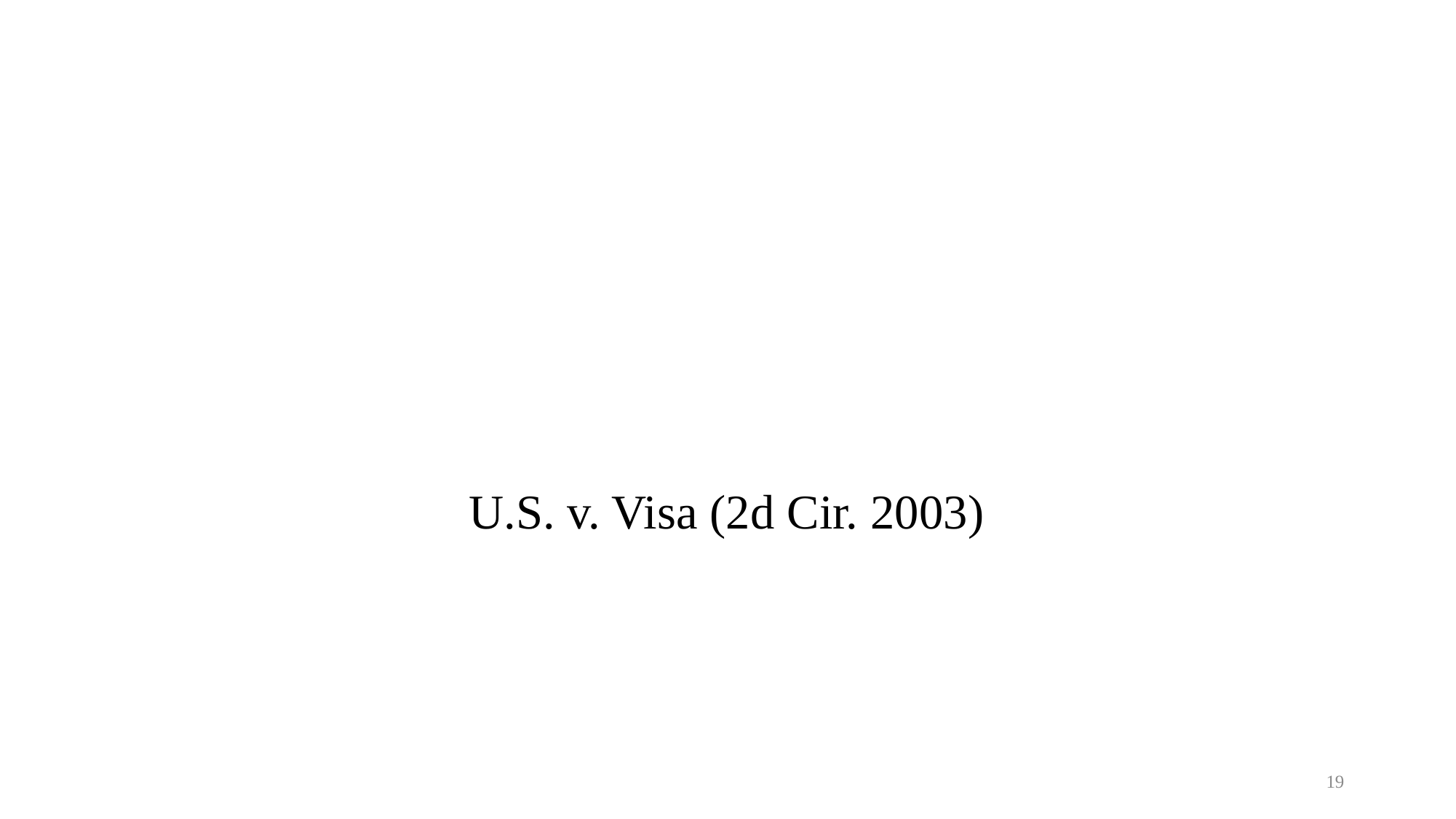

# U.S. v. Visa (2d Cir. 2003)

19